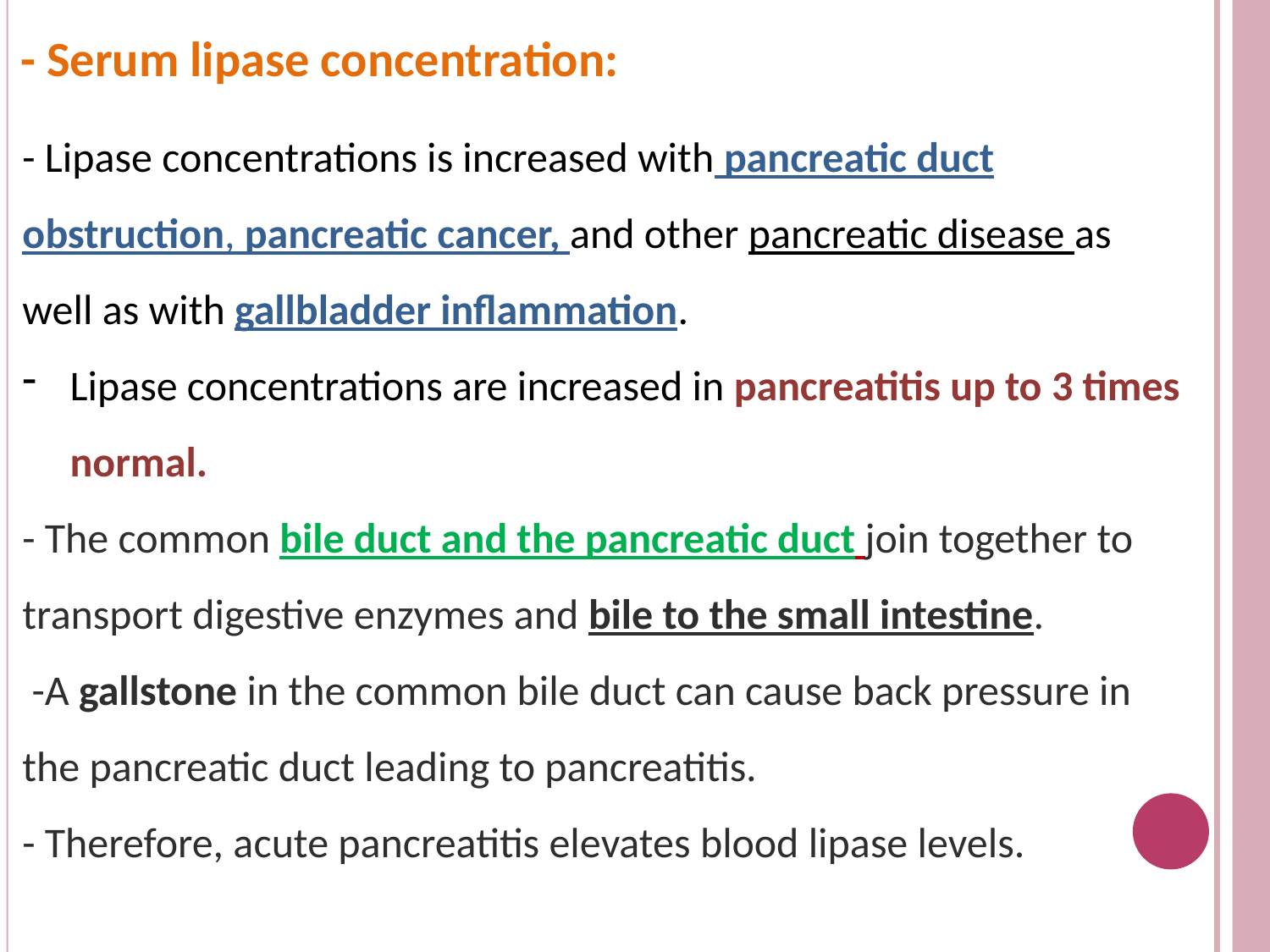

- Serum lipase concentration:
- Lipase concentrations is increased with pancreatic duct obstruction, pancreatic cancer, and other pancreatic disease as well as with gallbladder inflammation.
Lipase concentrations are increased in pancreatitis up to 3 times normal.
- The common bile duct and the pancreatic duct join together to transport digestive enzymes and bile to the small intestine.
 -A gallstone in the common bile duct can cause back pressure in the pancreatic duct leading to pancreatitis.
- Therefore, acute pancreatitis elevates blood lipase levels.